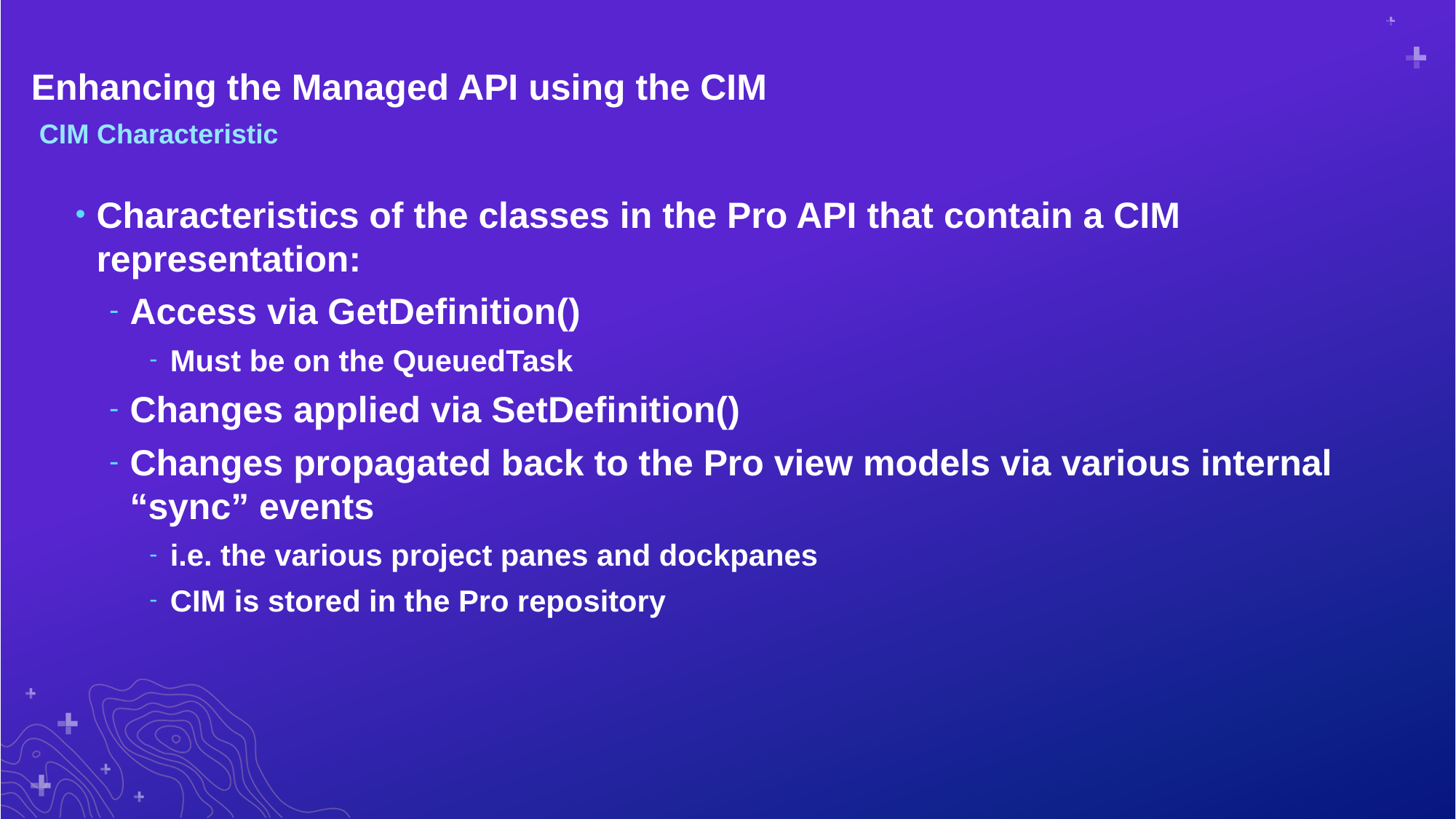

# Enhancing the Managed API using the CIM
CIM Characteristic
Characteristics of the classes in the Pro API that contain a CIM representation:
Access via GetDefinition()
Must be on the QueuedTask
Changes applied via SetDefinition()
Changes propagated back to the Pro view models via various internal “sync” events
i.e. the various project panes and dockpanes
CIM is stored in the Pro repository